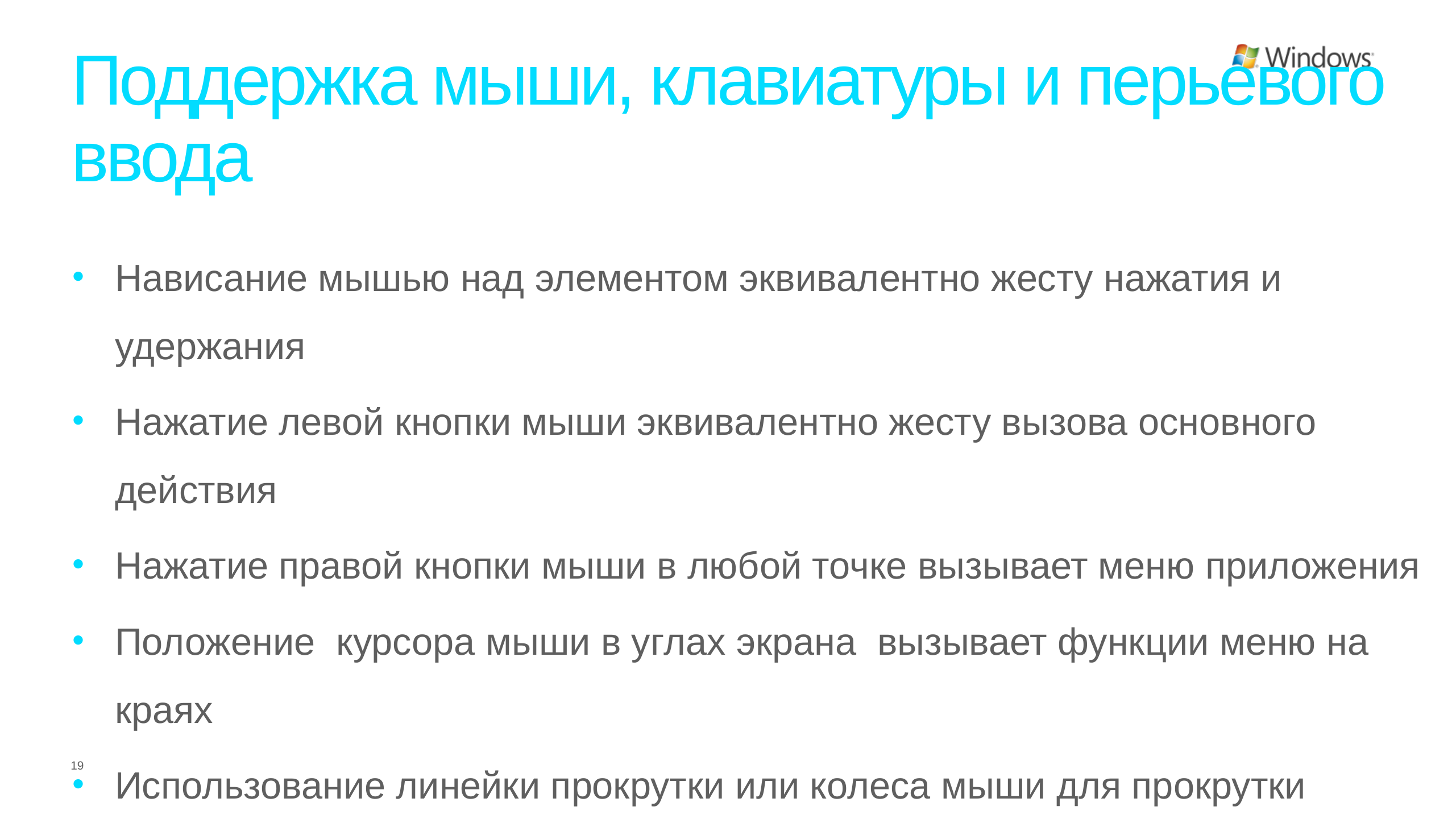

# Поддержка мыши, клавиатуры и перьевого ввода
Нависание мышью над элементом эквивалентно жесту нажатия и удержания
Нажатие левой кнопки мыши эквивалентно жесту вызова основного действия
Нажатие правой кнопки мыши в любой точке вызывает меню приложения
Положение  курсора мыши в углах экрана  вызывает функции меню на краях
Использование линейки прокрутки или колеса мыши для прокрутки контента эквивалентно сдвигам экрана при касаниях.